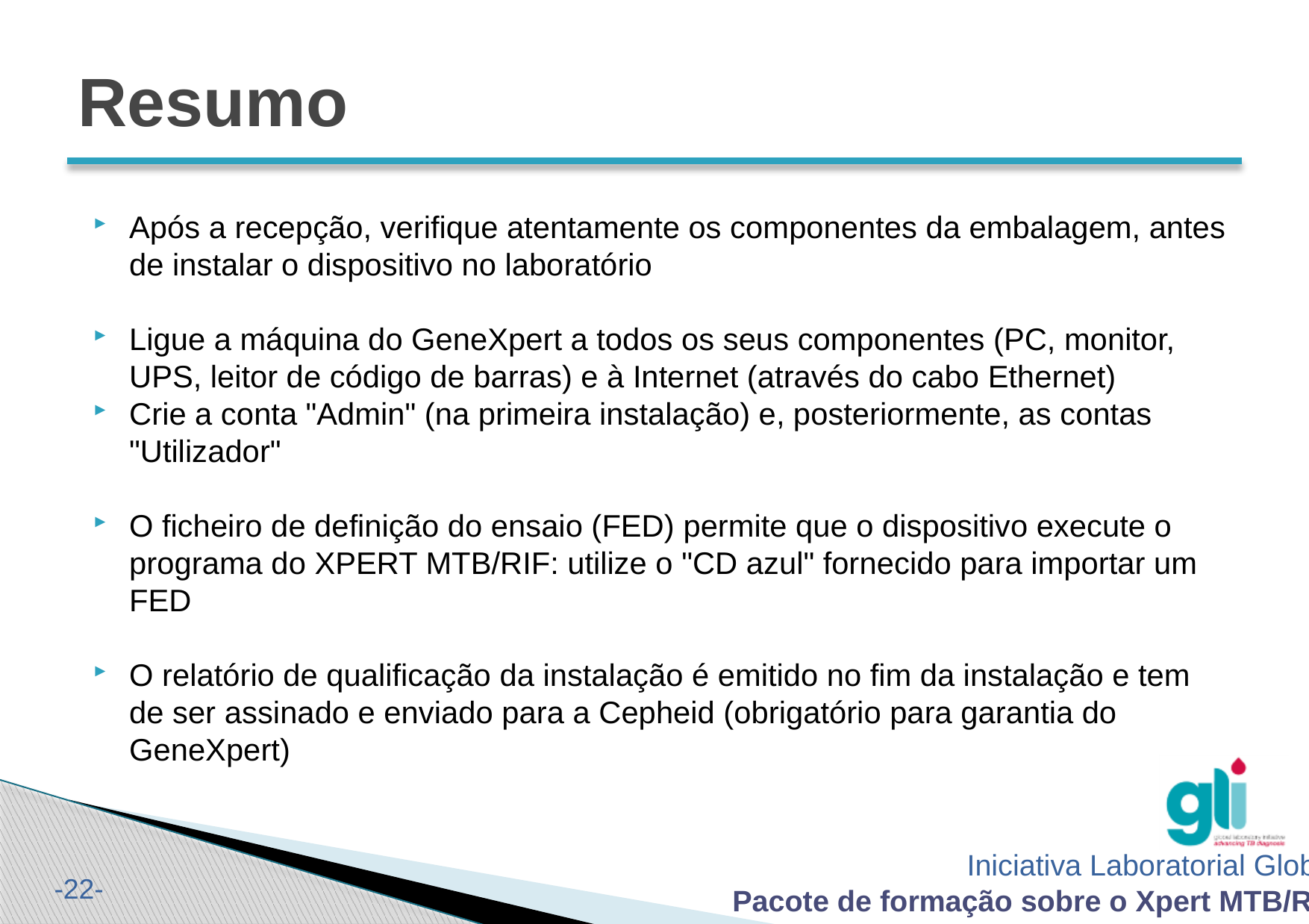

# Resumo
Após a recepção, verifique atentamente os componentes da embalagem, antes de instalar o dispositivo no laboratório

Ligue a máquina do GeneXpert a todos os seus componentes (PC, monitor, UPS, leitor de código de barras) e à Internet (através do cabo Ethernet)
Crie a conta "Admin" (na primeira instalação) e, posteriormente, as contas "Utilizador"

O ficheiro de definição do ensaio (FED) permite que o dispositivo execute o programa do XPERT MTB/RIF: utilize o "CD azul" fornecido para importar um FED

O relatório de qualificação da instalação é emitido no fim da instalação e tem de ser assinado e enviado para a Cepheid (obrigatório para garantia do GeneXpert)